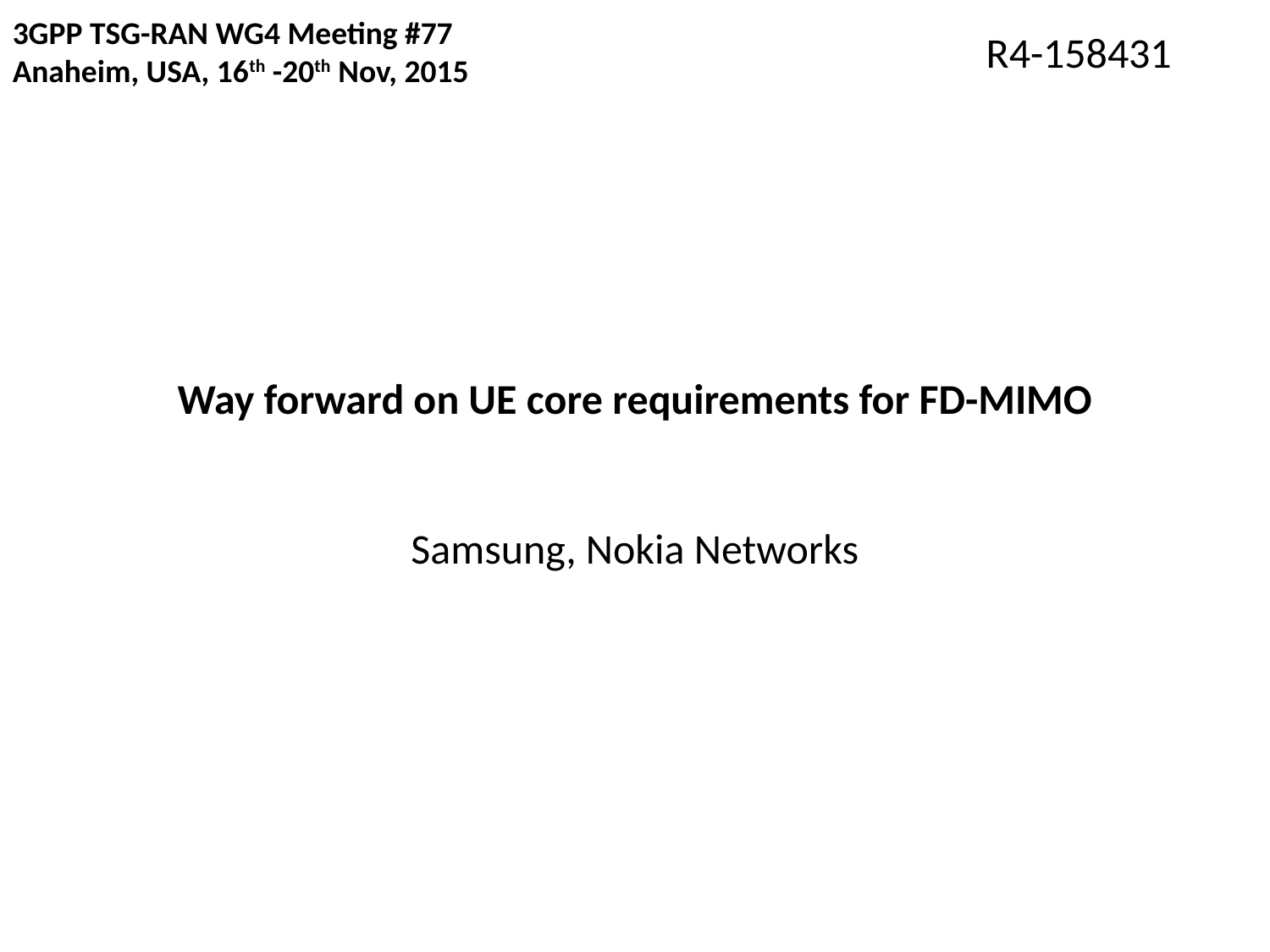

3GPP TSG-RAN WG4 Meeting #77
Anaheim, USA, 16th -20th Nov, 2015
R4-158431
# Way forward on UE core requirements for FD-MIMO
Samsung, Nokia Networks